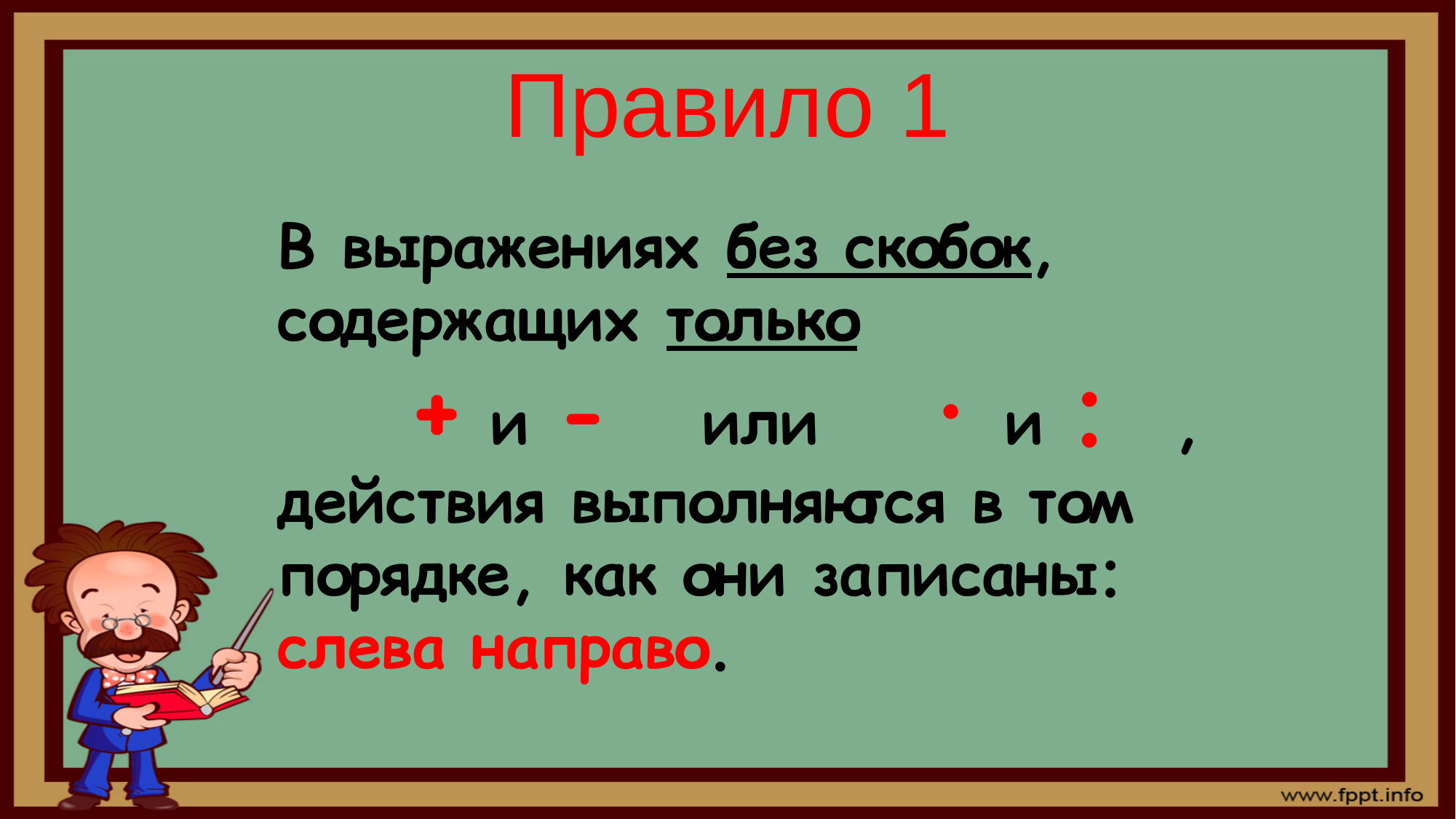

# Правило 1
В выражениях без скобок, содержащих только
     + и -   или    ∙ и :  , действия выполняются в том порядке, как они записаны: слева направо.